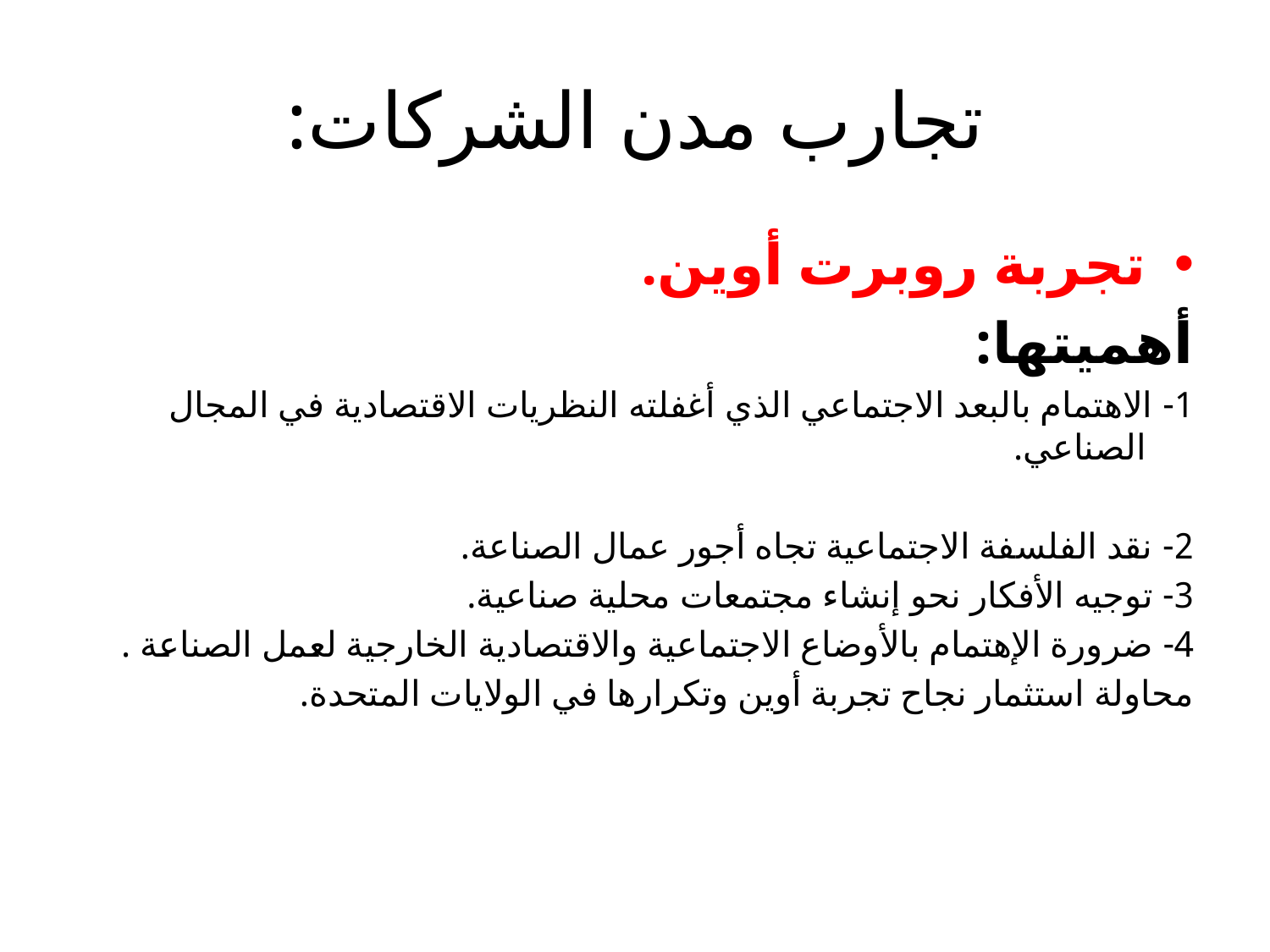

# تجارب مدن الشركات:
تجربة روبرت أوين.
أهميتها:
1- الاهتمام بالبعد الاجتماعي الذي أغفلته النظريات الاقتصادية في المجال الصناعي.

2- نقد الفلسفة الاجتماعية تجاه أجور عمال الصناعة.
3- توجيه الأفكار نحو إنشاء مجتمعات محلية صناعية.
4- ضرورة الإهتمام بالأوضاع الاجتماعية والاقتصادية الخارجية لعمل الصناعة .
محاولة استثمار نجاح تجربة أوين وتكرارها في الولايات المتحدة.